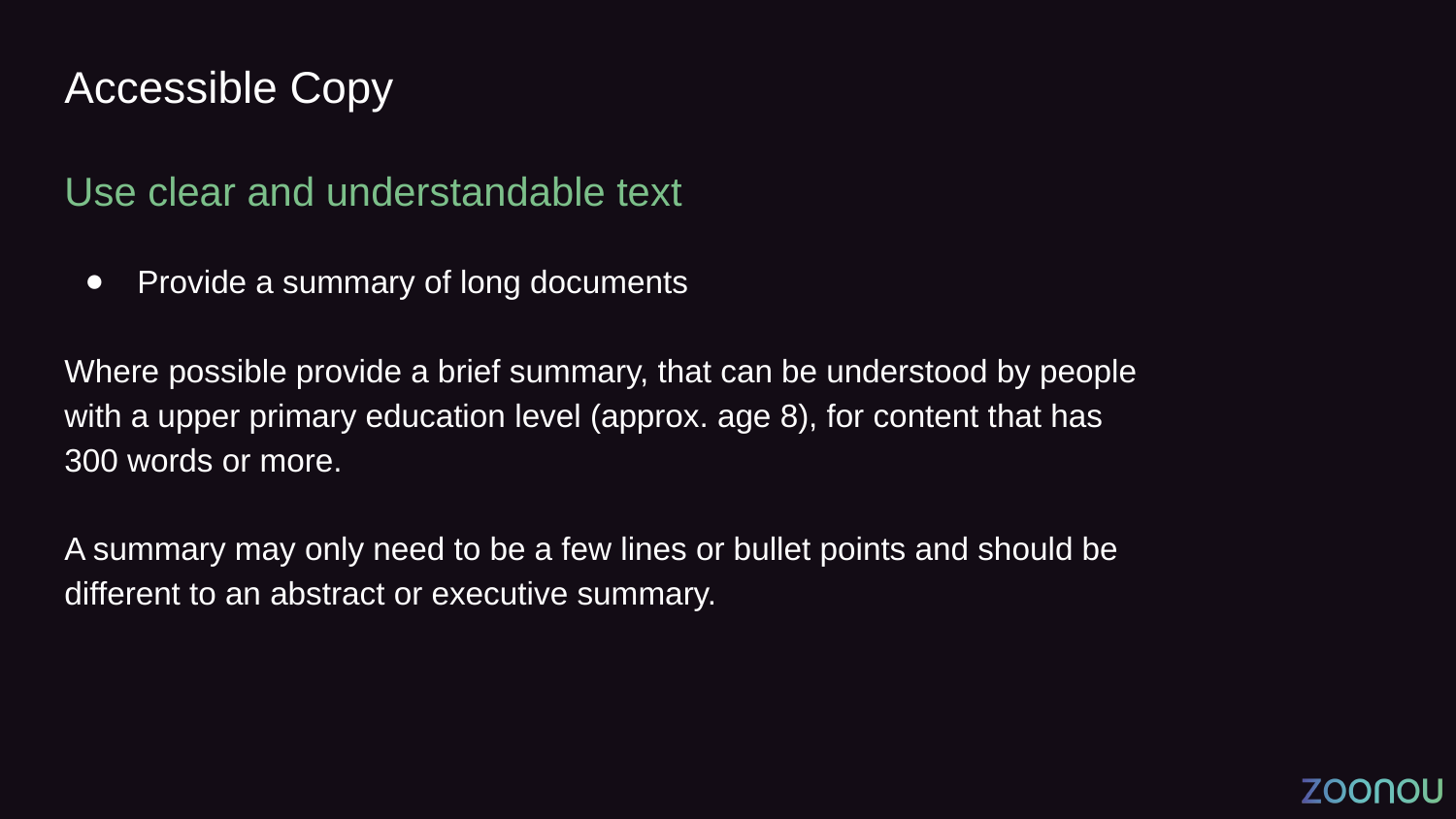

# Accessible Copy

Use clear and understandable text

Provide a summary of long documents

Where possible provide a brief summary, that can be understood by people with a upper primary education level (approx. age 8), for content that has 300 words or more.

A summary may only need to be a few lines or bullet points and should be different to an abstract or executive summary.